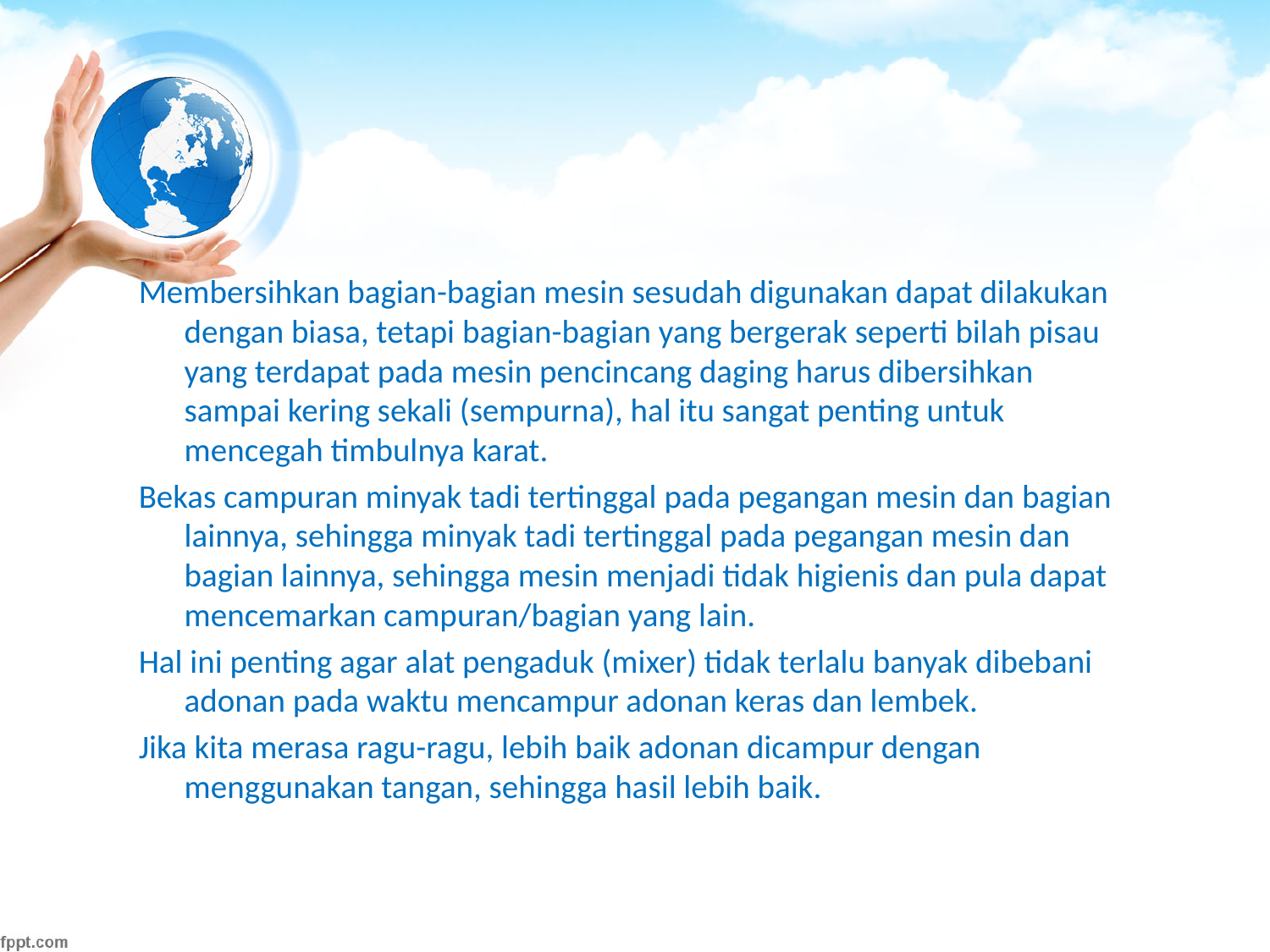

#
Membersihkan bagian-bagian mesin sesudah digunakan dapat dilakukan dengan biasa, tetapi bagian-bagian yang bergerak seperti bilah pisau yang terdapat pada mesin pencincang daging harus dibersihkan sampai kering sekali (sempurna), hal itu sangat penting untuk mencegah timbulnya karat.
Bekas campuran minyak tadi tertinggal pada pegangan mesin dan bagian lainnya, sehingga minyak tadi tertinggal pada pegangan mesin dan bagian lainnya, sehingga mesin menjadi tidak higienis dan pula dapat mencemarkan campuran/bagian yang lain.
Hal ini penting agar alat pengaduk (mixer) tidak terlalu banyak dibebani adonan pada waktu mencampur adonan keras dan lembek.
Jika kita merasa ragu-ragu, lebih baik adonan dicampur dengan menggunakan tangan, sehingga hasil lebih baik.